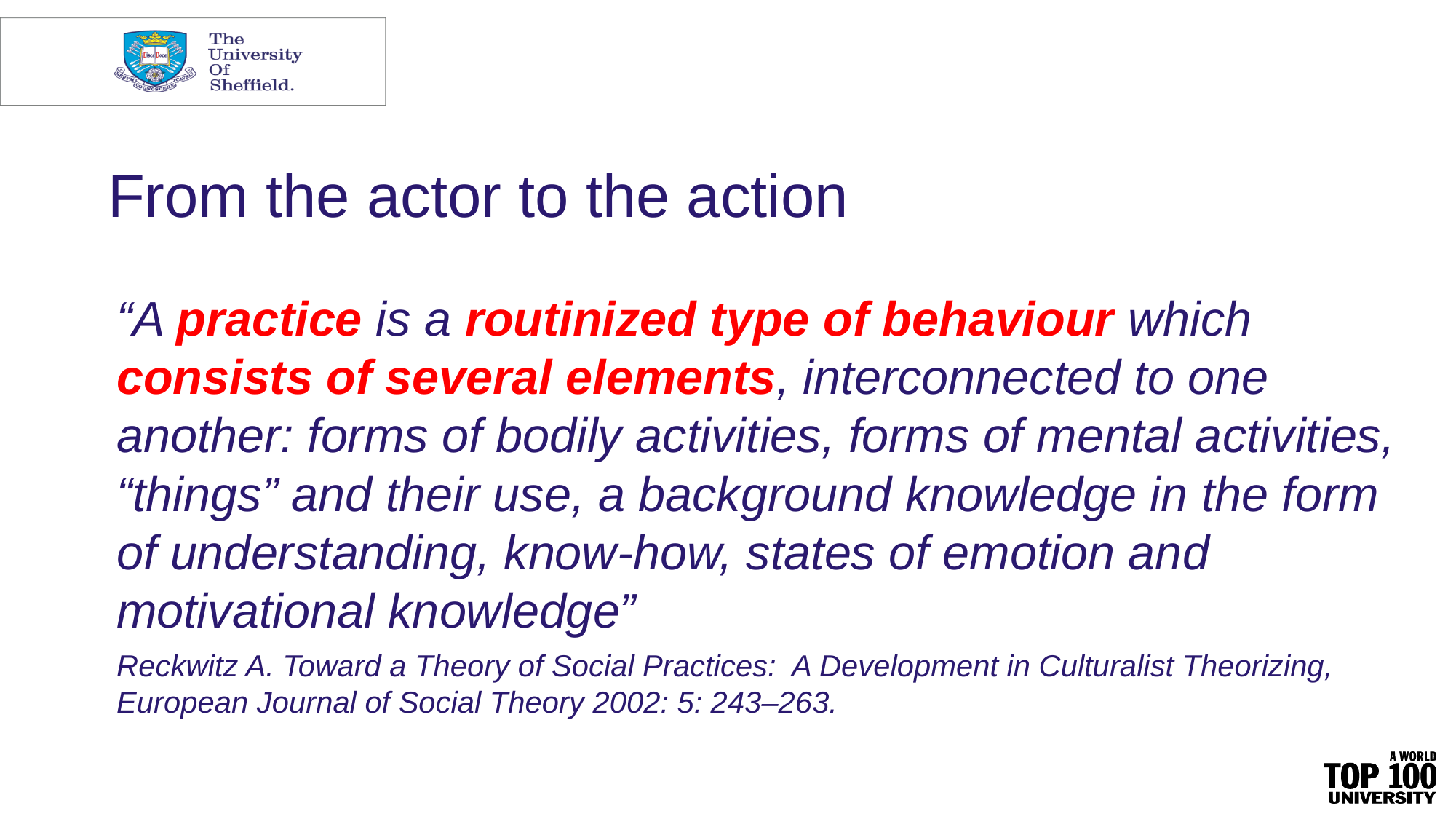

# From the actor to the action
“A practice is a routinized type of behaviour which consists of several elements, interconnected to one another: forms of bodily activities, forms of mental activities, “things” and their use, a background knowledge in the form of understanding, know-how, states of emotion and motivational knowledge”
Reckwitz A. Toward a Theory of Social Practices:  A Development in Culturalist Theorizing, European Journal of Social Theory 2002: 5: 243–263.